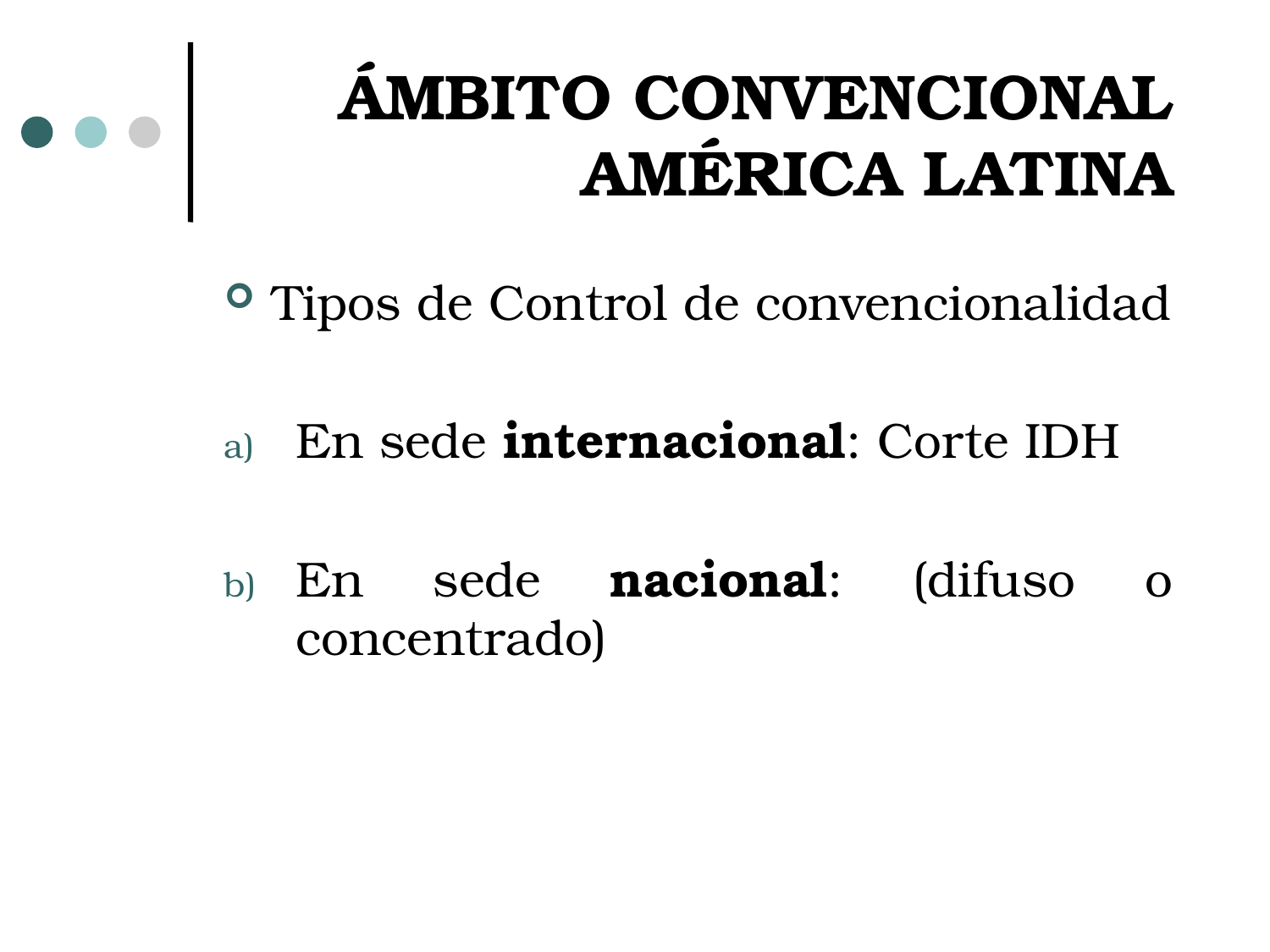

# ÁMBITO CONVENCIONAL AMÉRICA LATINA
Tipos de Control de convencionalidad

En sede internacional: Corte IDH

En sede nacional: (difuso o concentrado)